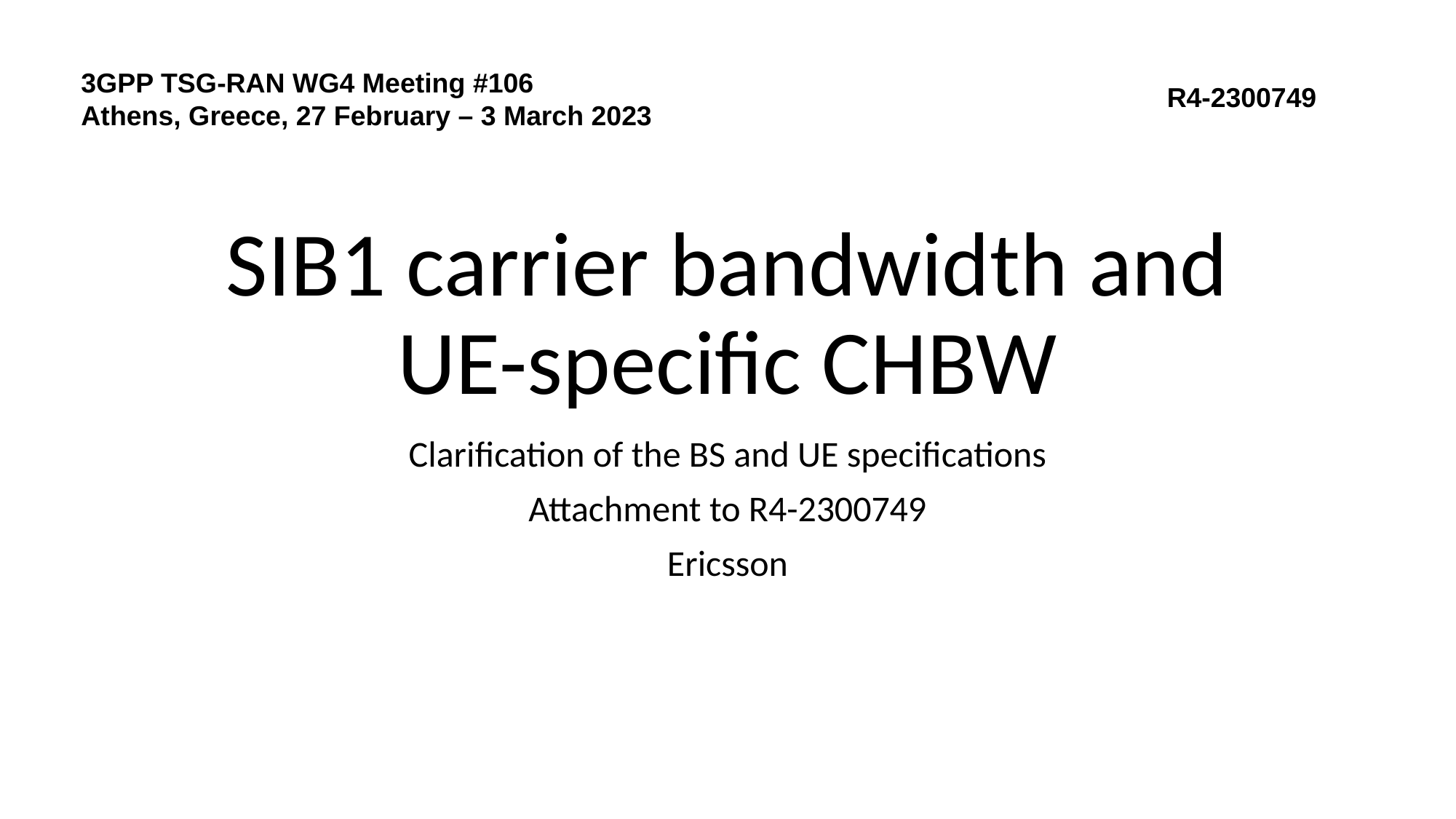

3GPP TSG-RAN WG4 Meeting #106
Athens, Greece, 27 February – 3 March 2023
R4-2300749
# SIB1 carrier bandwidth and UE-specific CHBW
Clarification of the BS and UE specifications
Attachment to R4-2300749
Ericsson